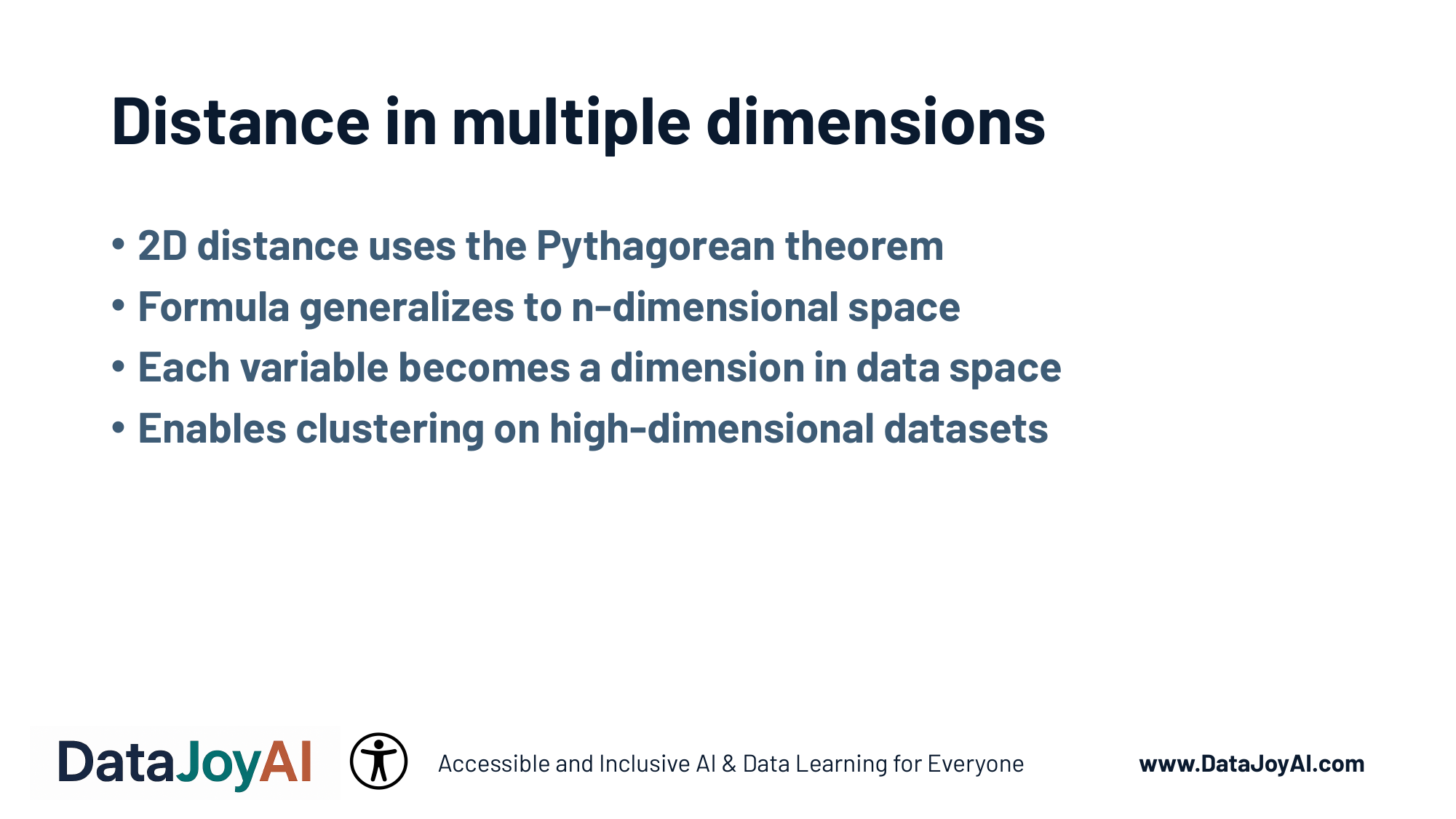

# Distance in multiple dimensions
2D distance uses the Pythagorean theorem
Formula generalizes to n-dimensional space
Each variable becomes a dimension in data space
Enables clustering on high‑dimensional datasets